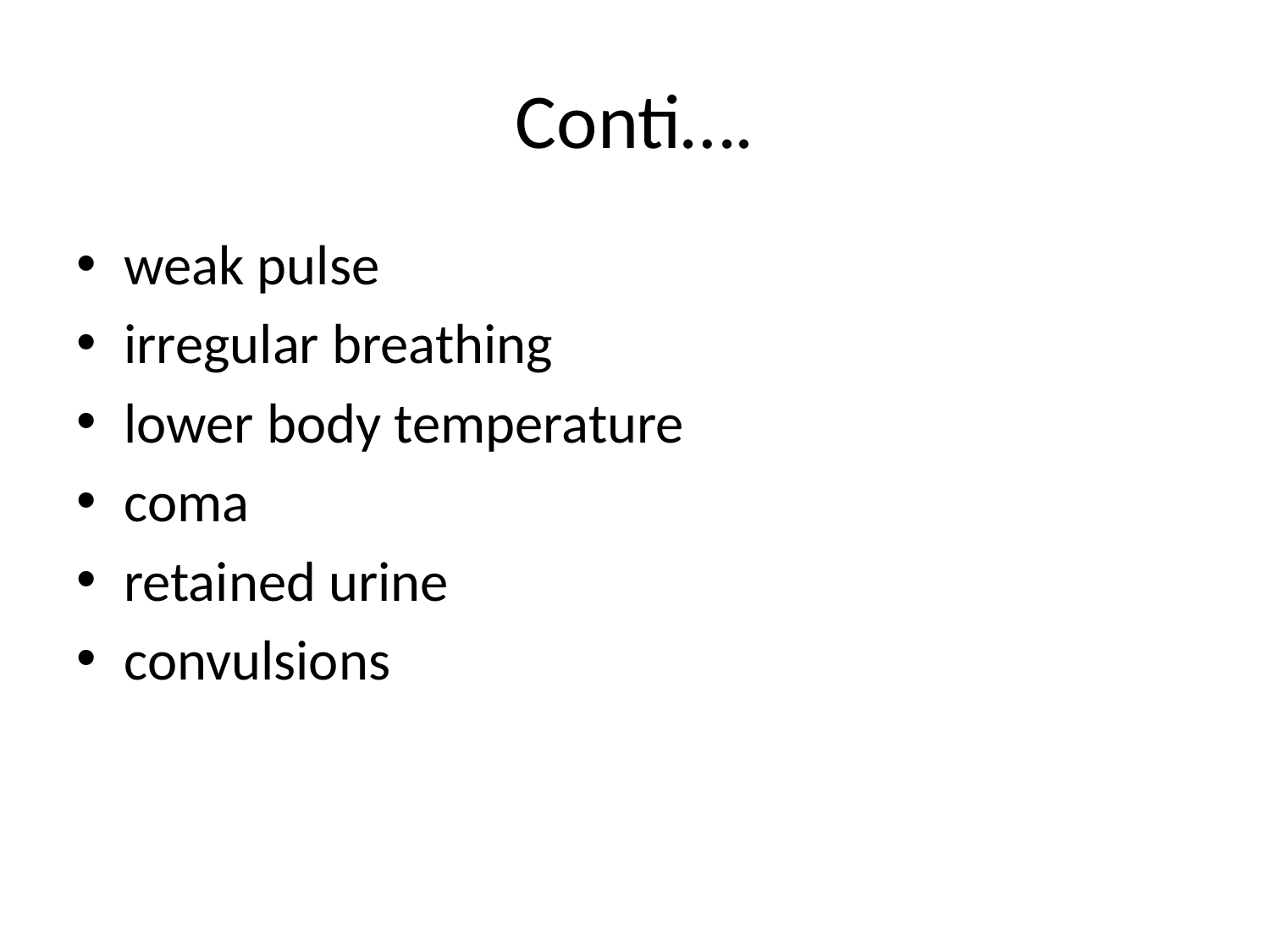

# Conti….
weak pulse
irregular breathing
lower body temperature
coma
retained urine
convulsions